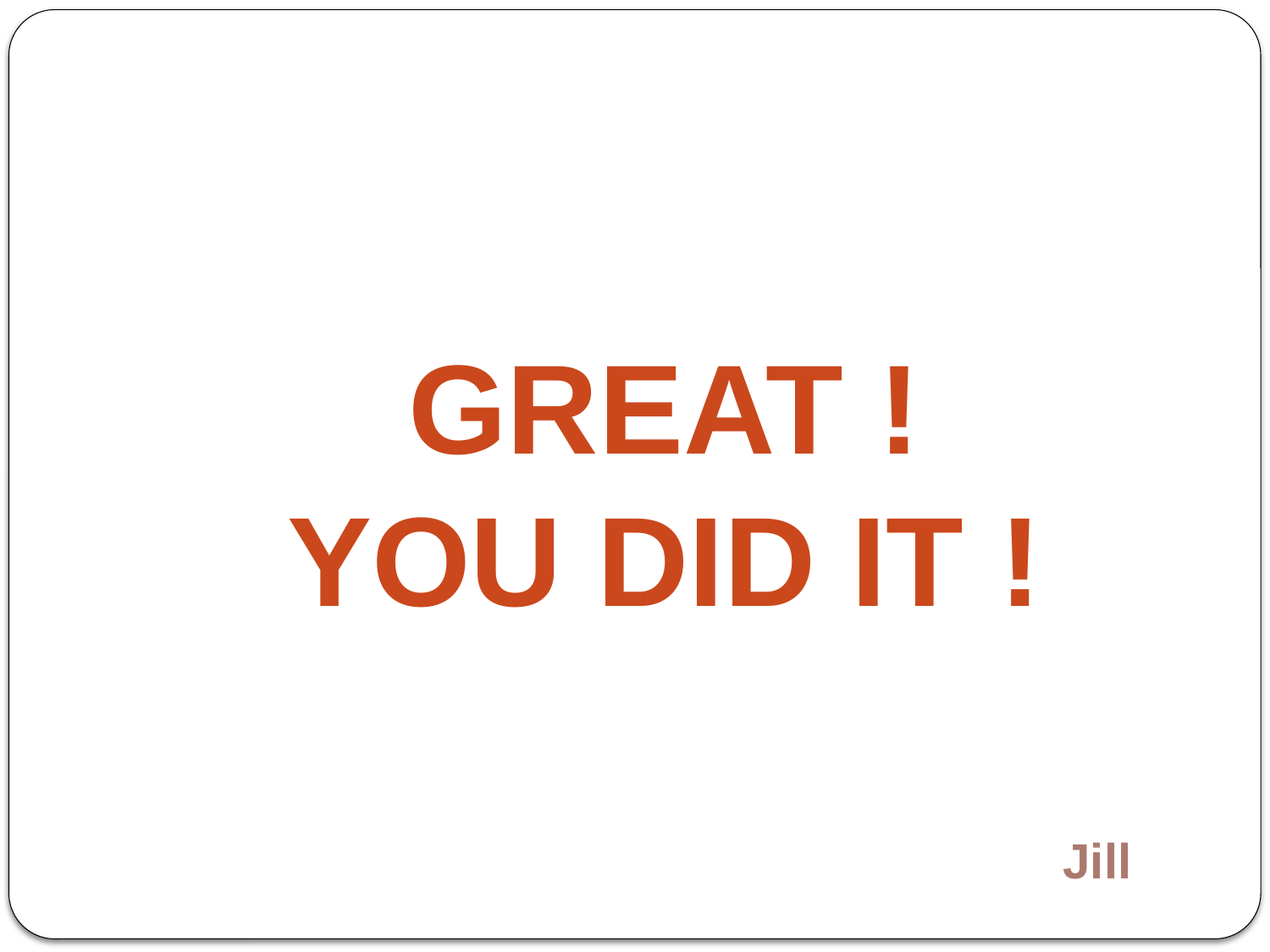

# Great ! You Did it !
Jill